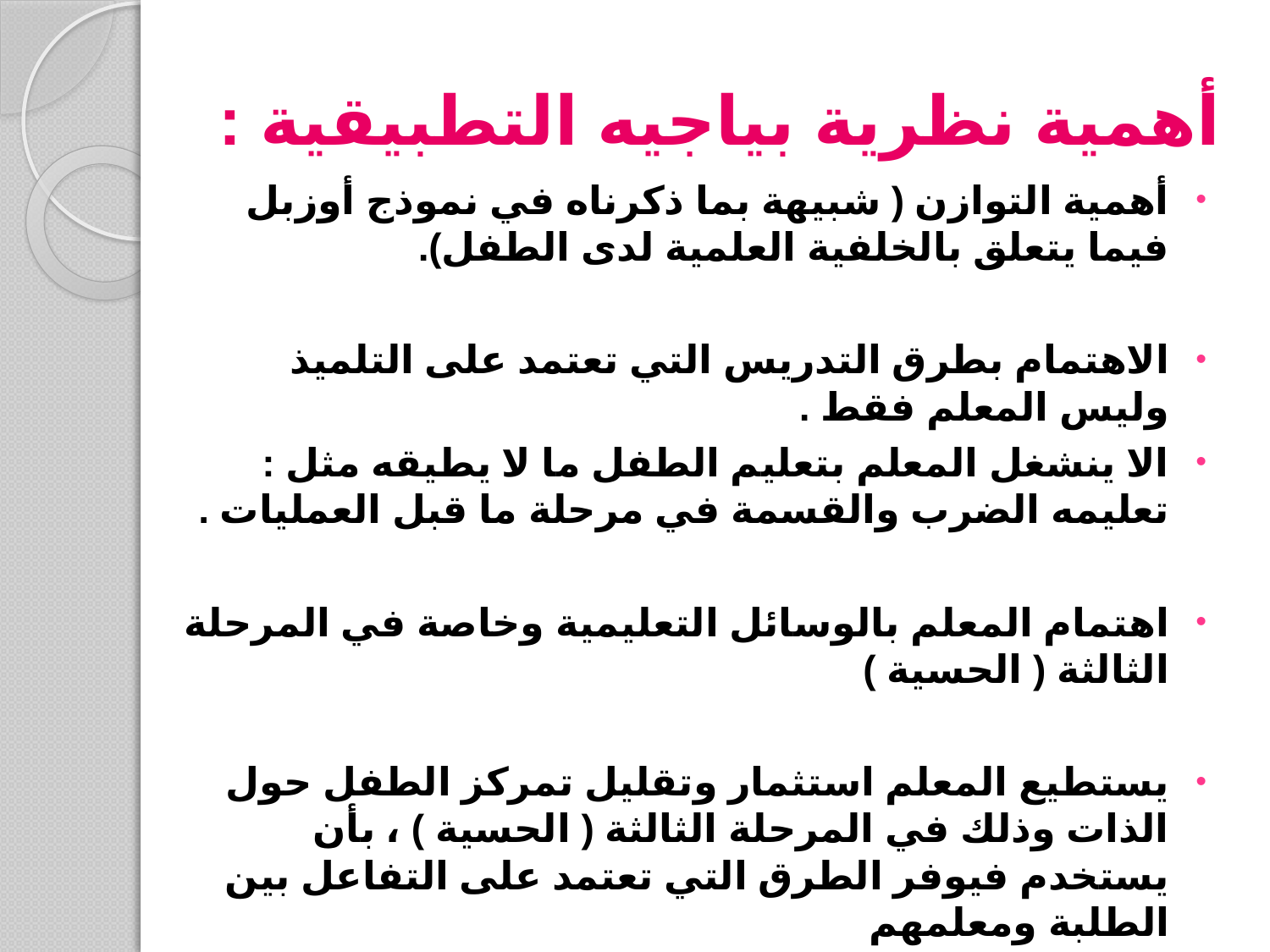

# أهمية نظرية بياجيه التطبيقية :
أهمية التوازن ( شبيهة بما ذكرناه في نموذج أوزبل فيما يتعلق بالخلفية العلمية لدى الطفل).

الاهتمام بطرق التدريس التي تعتمد على التلميذ وليس المعلم فقط .
الا ينشغل المعلم بتعليم الطفل ما لا يطيقه مثل : تعليمه الضرب والقسمة في مرحلة ما قبل العمليات .

اهتمام المعلم بالوسائل التعليمية وخاصة في المرحلة الثالثة ( الحسية )

يستطيع المعلم استثمار وتقليل تمركز الطفل حول الذات وذلك في المرحلة الثالثة ( الحسية ) ، بأن يستخدم فيوفر الطرق التي تعتمد على التفاعل بين الطلبة ومعلمهم